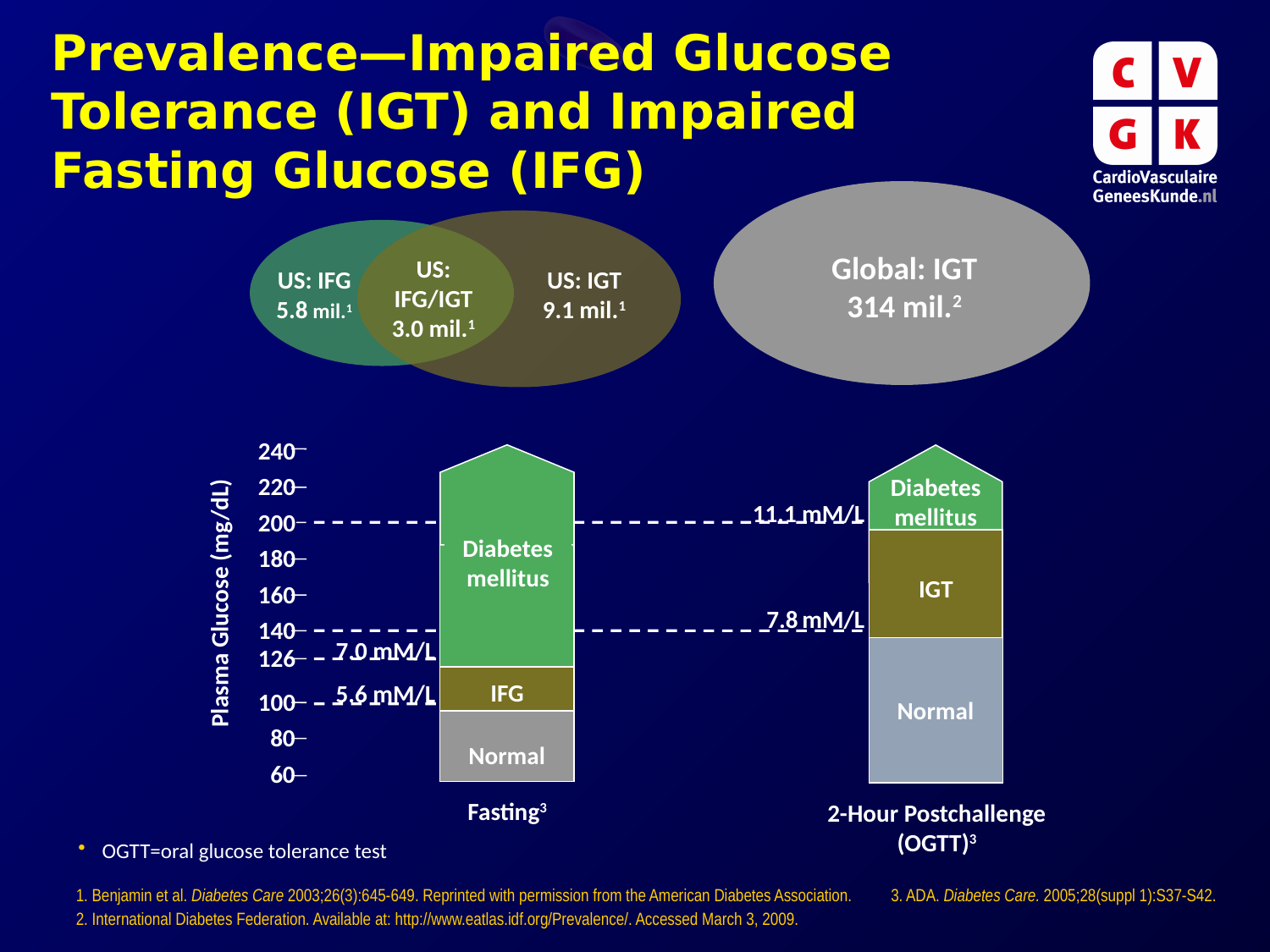

Prevalence—Impaired Glucose Tolerance (IGT) and Impaired Fasting Glucose (IFG)

Global: IGT
314 mil.2
US:
IFG/IGT
3.0 mil.1
US: IFG
5.8 mil.1
US: IGT
9.1 mil.1

240

Diabetes mellitus

IFG

Normal
Fasting3

Diabetes mellitus

IGT

Normal
Diabetes mellitus

IGT

Normal
11.1 mM/L
7.8 mM/L
2-Hour Postchallenge (OGTT)3

220

200

180

160
Plasma Glucose (mg/dL)

140

7.0 mM/L
126

5.6 mM/L
100

80

60

OGTT=oral glucose tolerance test
1. Benjamin et al. Diabetes Care 2003;26(3):645-649. Reprinted with permission from the American Diabetes Association.
2. International Diabetes Federation. Available at: http://www.eatlas.idf.org/Prevalence/. Accessed March 3, 2009.
3. ADA. Diabetes Care. 2005;28(suppl 1):S37-S42.